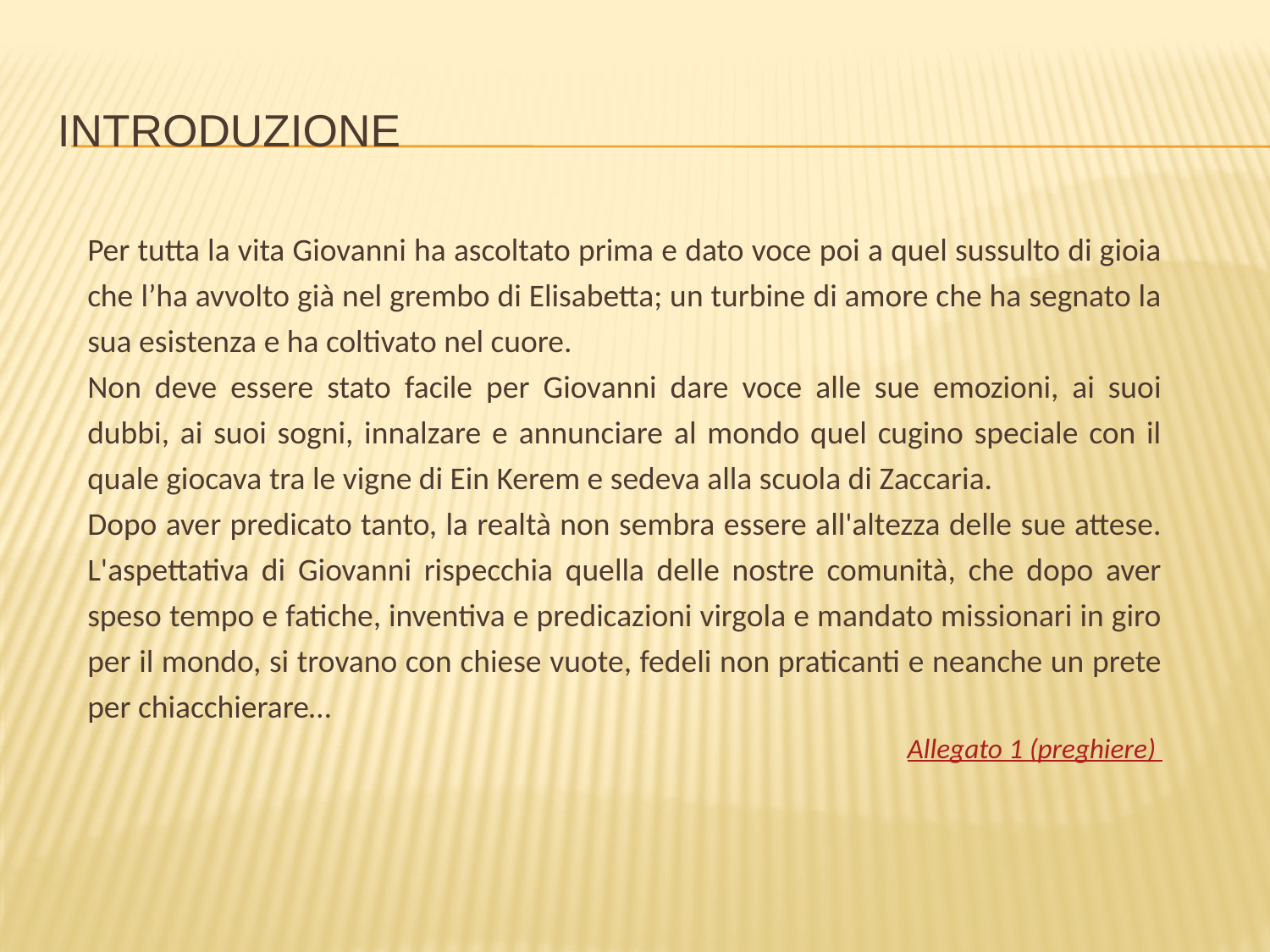

# INTRODUZIONE
Per tutta la vita Giovanni ha ascoltato prima e dato voce poi a quel sussulto di gioia che l’ha avvolto già nel grembo di Elisabetta; un turbine di amore che ha segnato la sua esistenza e ha coltivato nel cuore.
Non deve essere stato facile per Giovanni dare voce alle sue emozioni, ai suoi dubbi, ai suoi sogni, innalzare e annunciare al mondo quel cugino speciale con il quale giocava tra le vigne di Ein Kerem e sedeva alla scuola di Zaccaria.
Dopo aver predicato tanto, la realtà non sembra essere all'altezza delle sue attese. L'aspettativa di Giovanni rispecchia quella delle nostre comunità, che dopo aver speso tempo e fatiche, inventiva e predicazioni virgola e mandato missionari in giro per il mondo, si trovano con chiese vuote, fedeli non praticanti e neanche un prete per chiacchierare…
Allegato 1 (preghiere)